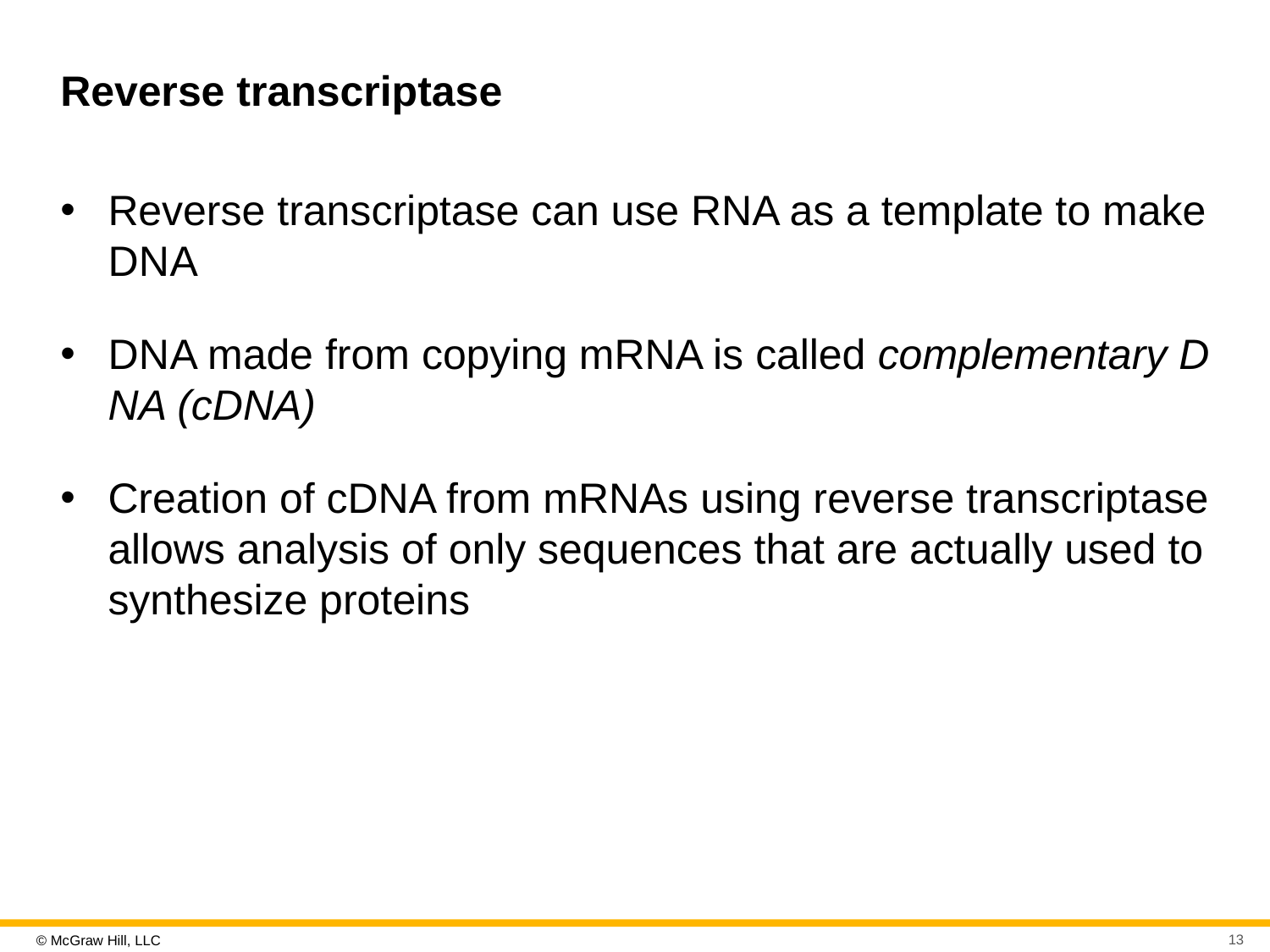

# Reverse transcriptase
Reverse transcriptase can use RNA as a template to make D N A
D N A made from copying mRNA is called complementary D N A (cDNA)
Creation of cDNA from mRNAs using reverse transcriptase allows analysis of only sequences that are actually used to synthesize proteins
13